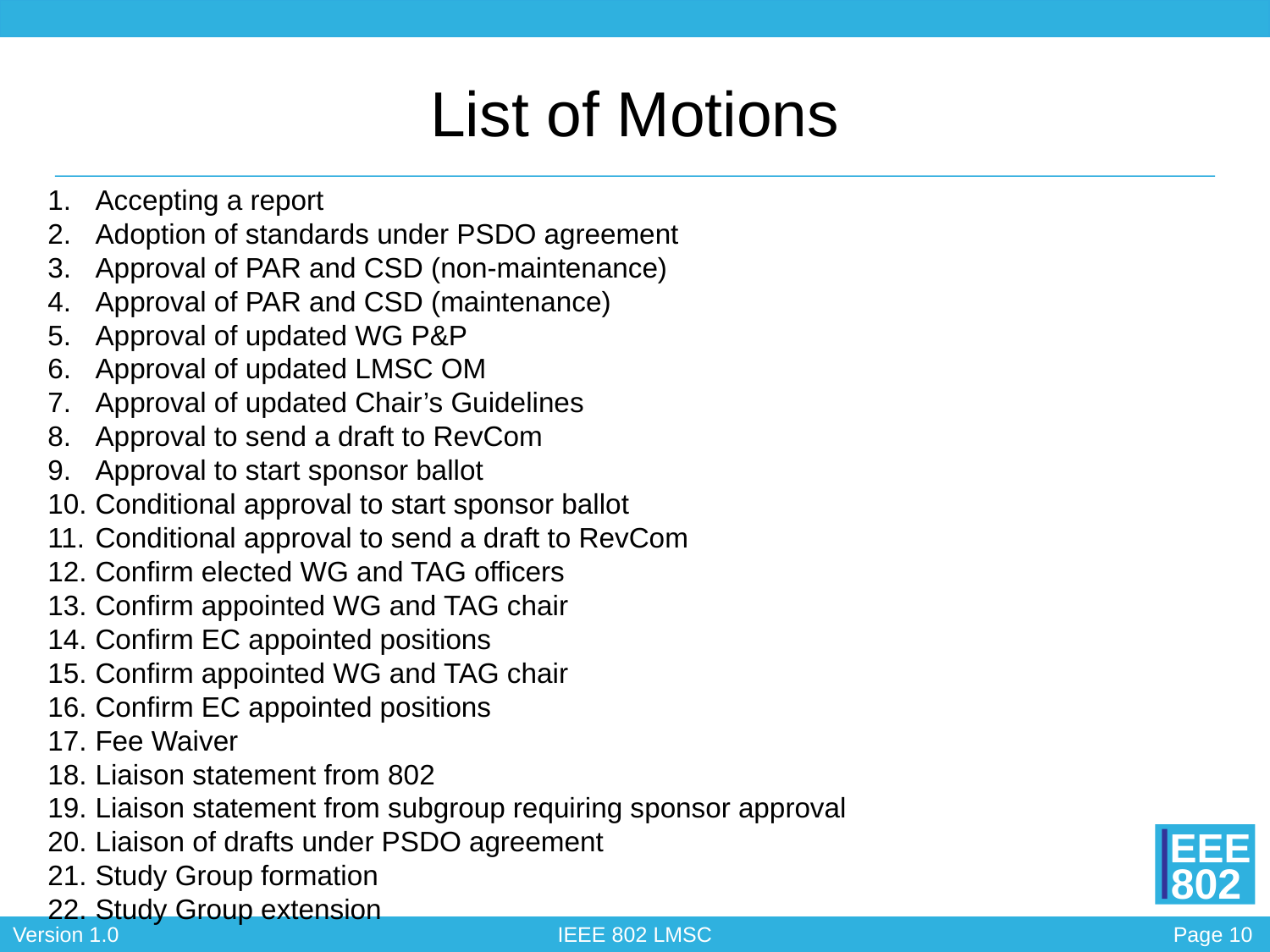

# List of Motions
Accepting a report
Adoption of standards under PSDO agreement
Approval of PAR and CSD (non-maintenance)
Approval of PAR and CSD (maintenance)
Approval of updated WG P&P
Approval of updated LMSC OM
Approval of updated Chair’s Guidelines
Approval to send a draft to RevCom
Approval to start sponsor ballot
Conditional approval to start sponsor ballot
Conditional approval to send a draft to RevCom
Confirm elected WG and TAG officers
Confirm appointed WG and TAG chair
Confirm EC appointed positions
Confirm appointed WG and TAG chair
Confirm EC appointed positions
Fee Waiver
Liaison statement from 802
Liaison statement from subgroup requiring sponsor approval
Liaison of drafts under PSDO agreement
Study Group formation
Study Group extension